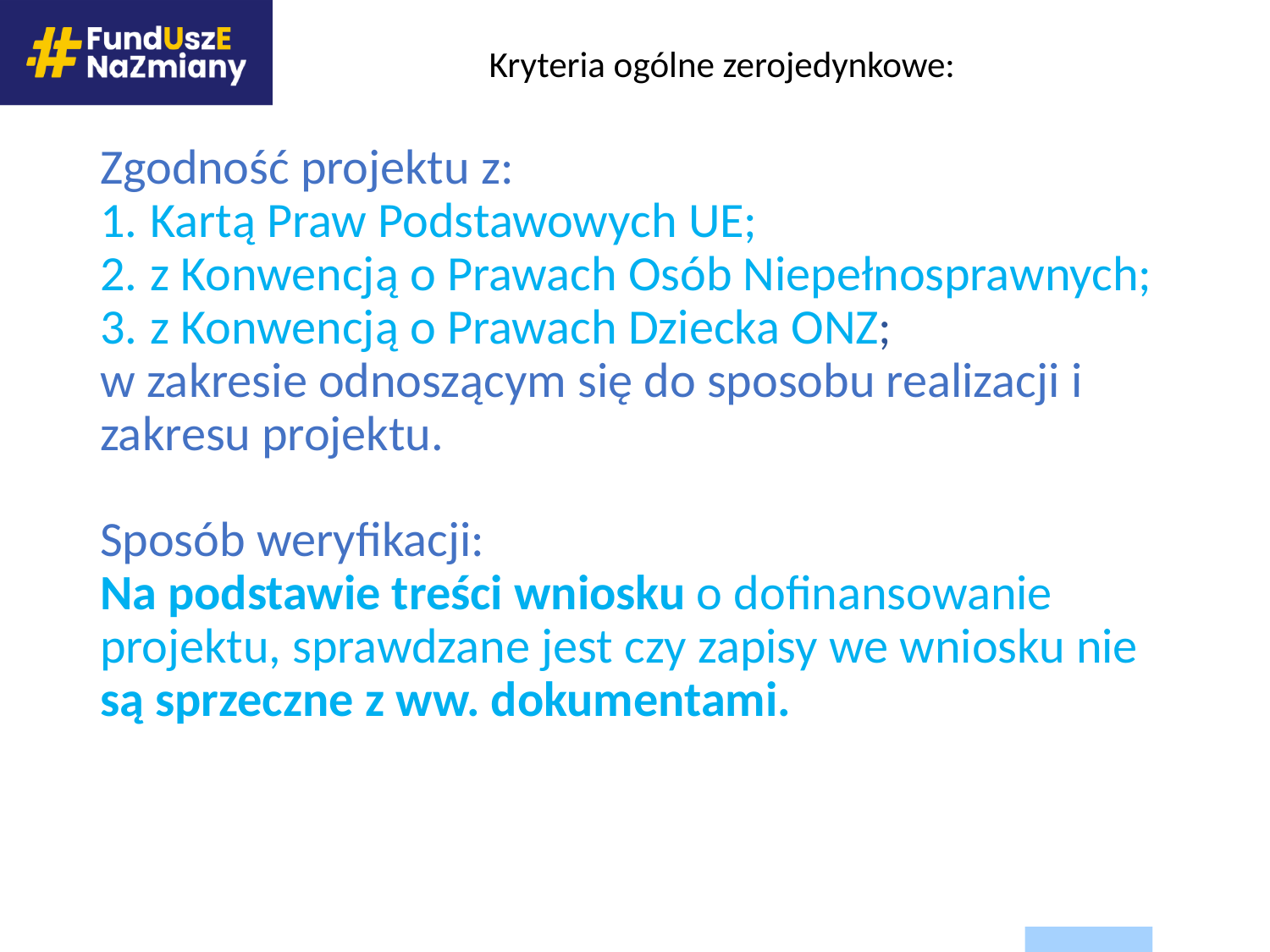

# Kryteria ogólne zerojedynkowe:
Zgodność projektu z:
Kartą Praw Podstawowych UE;
z Konwencją o Prawach Osób Niepełnosprawnych;
z Konwencją o Prawach Dziecka ONZ;
w zakresie odnoszącym się do sposobu realizacji i zakresu projektu.

Sposób weryfikacji:
Na podstawie treści wniosku o dofinansowanie projektu, sprawdzane jest czy zapisy we wniosku nie są sprzeczne z ww. dokumentami.